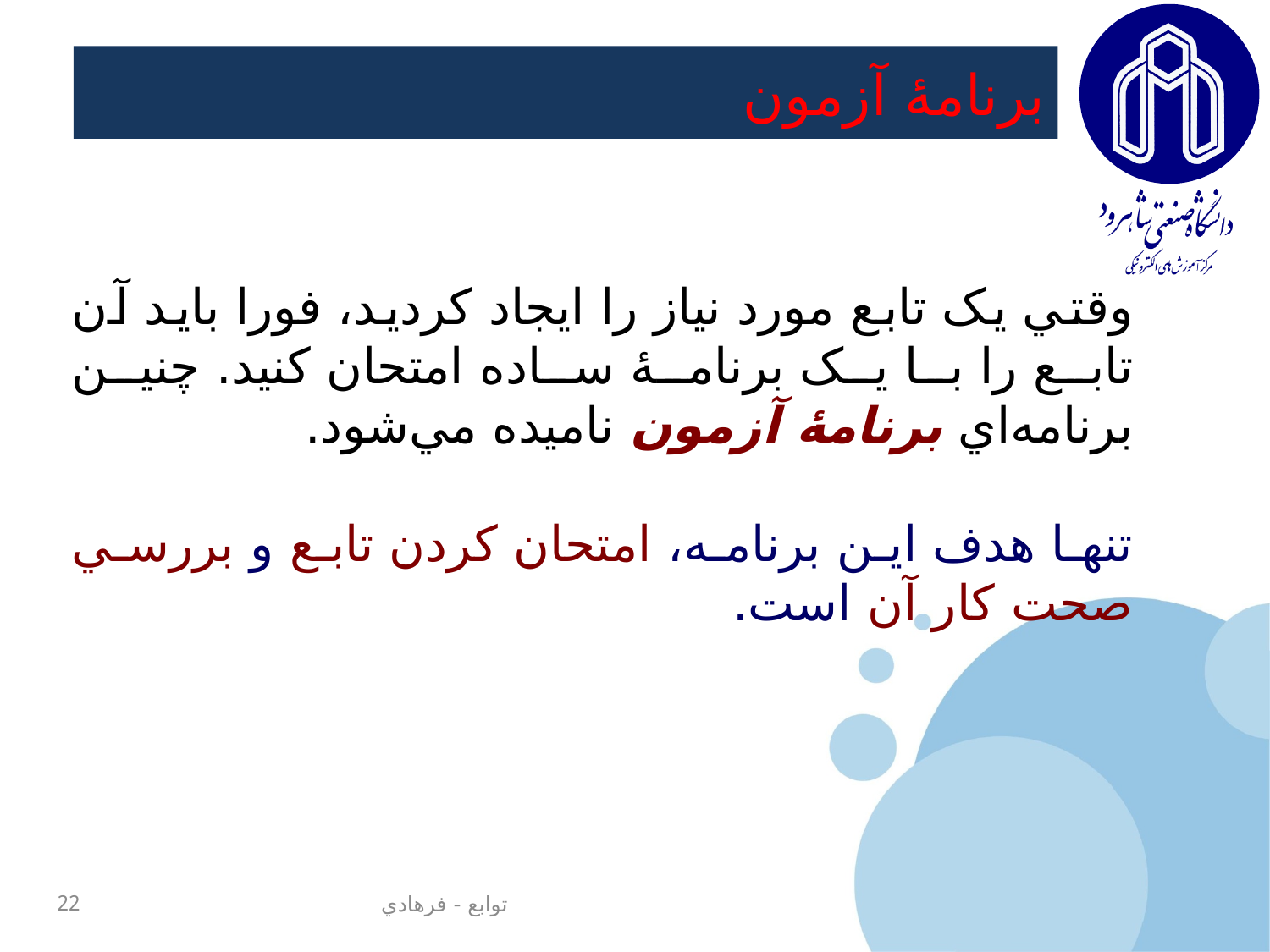

# برنامۀ آزمون
وقتي يک تابع مورد نياز را ايجاد کرديد، فورا بايد آن تابع را با يک برنامۀ ساده امتحان کنيد. چنين برنامه‌اي برنامۀ آزمون ناميده مي‌شود.

تنها هدف اين برنامه، امتحان کردن تابع و بررسي صحت کار آن است.

22
توابع - فرهادي